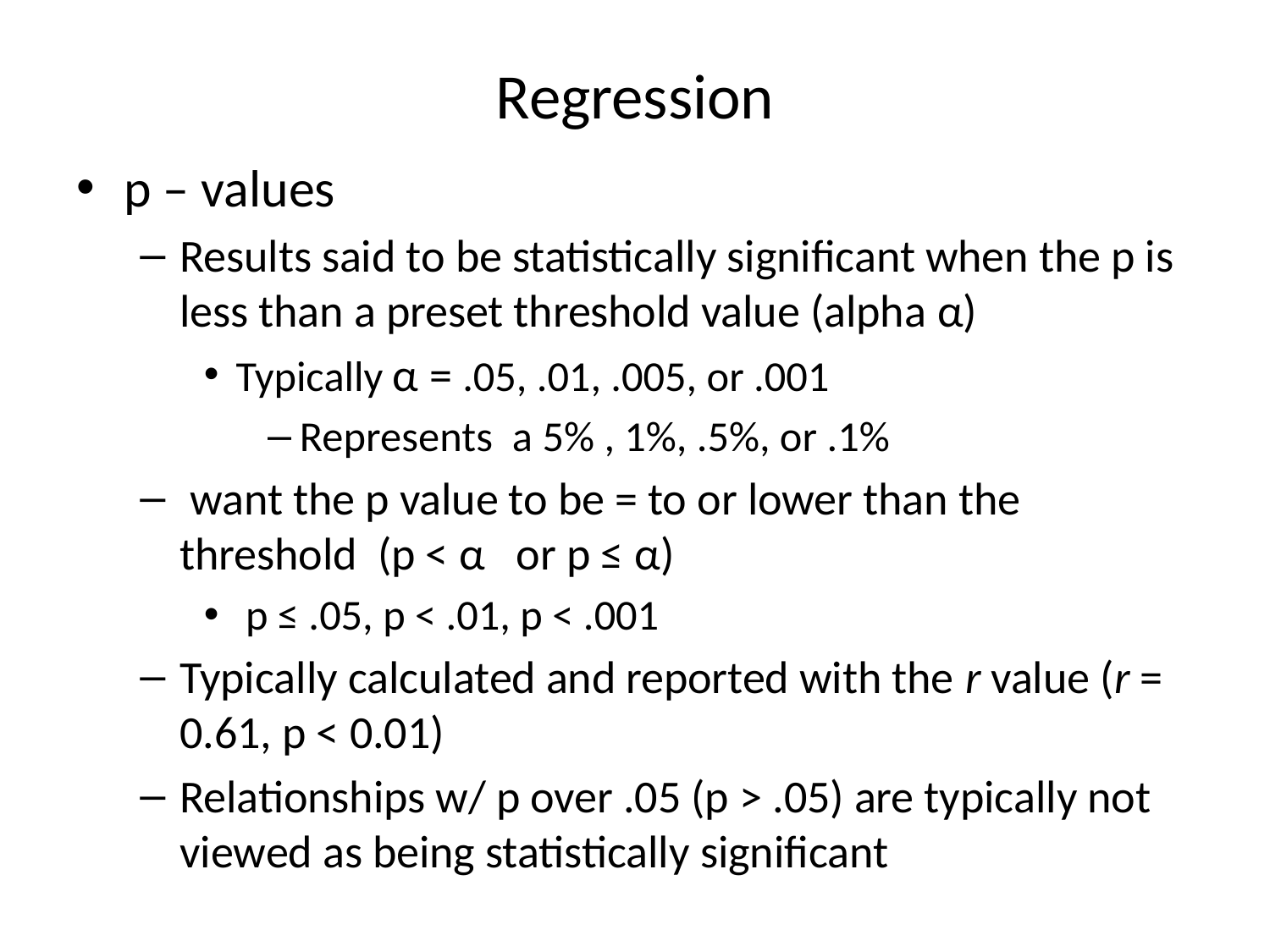

# Regression
p – values
Results said to be statistically significant when the p is less than a preset threshold value (alpha α)
Typically α = .05, .01, .005, or .001
Represents  a 5% , 1%, .5%, or .1%
 want the p value to be = to or lower than the threshold  (p < α   or p ≤ α)
 p ≤ .05, p < .01, p < .001
Typically calculated and reported with the r value (r = 0.61, p < 0.01)
Relationships w/ p over .05 (p > .05) are typically not viewed as being statistically significant